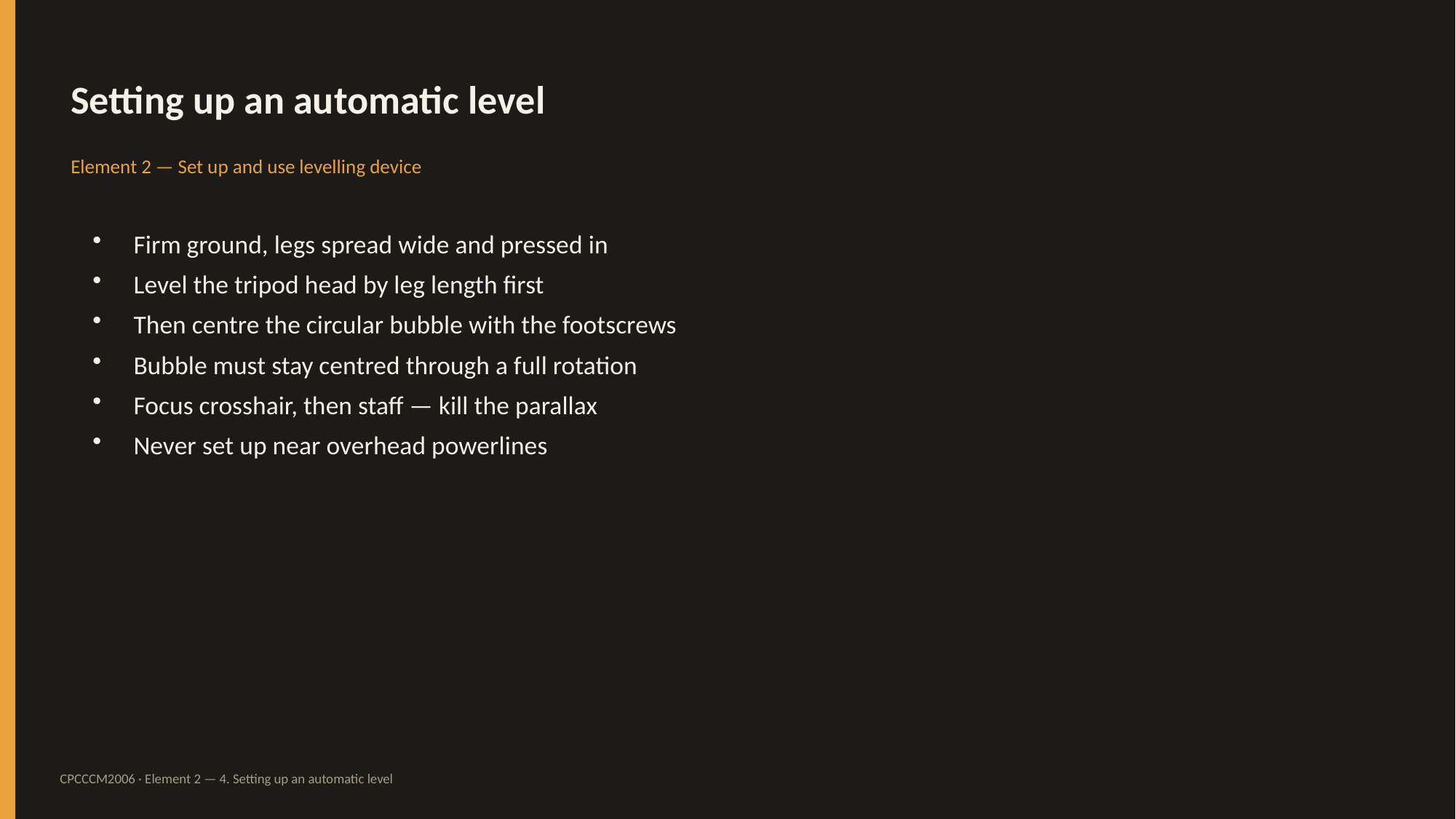

Setting up an automatic level
Element 2 — Set up and use levelling device
Firm ground, legs spread wide and pressed in
Level the tripod head by leg length first
Then centre the circular bubble with the footscrews
Bubble must stay centred through a full rotation
Focus crosshair, then staff — kill the parallax
Never set up near overhead powerlines
CPCCCM2006 · Element 2 — 4. Setting up an automatic level